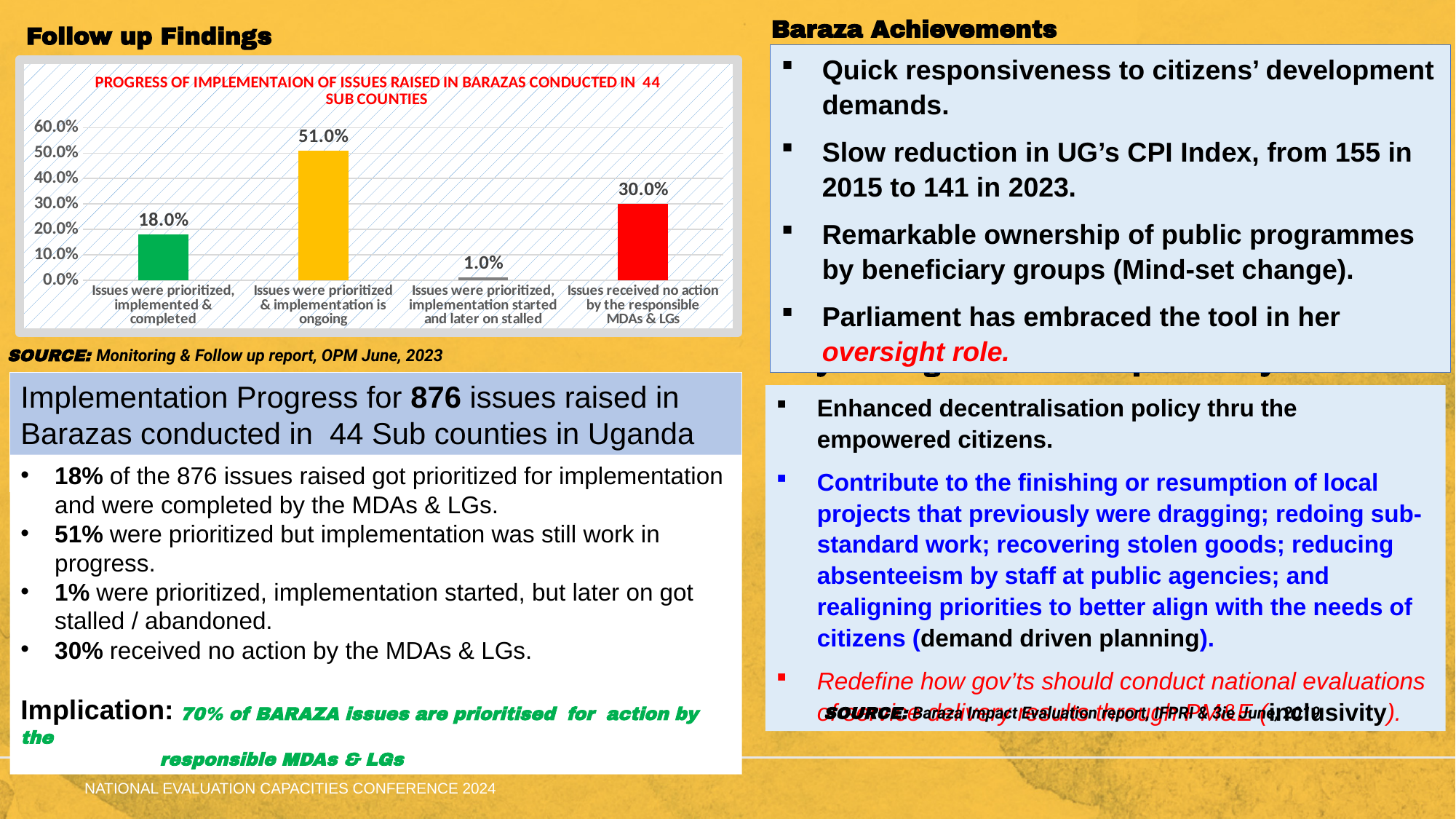

Baraza Achievements
Follow up Findings
Quick responsiveness to citizens’ development demands.
Slow reduction in UG’s CPI Index, from 155 in 2015 to 141 in 2023.
Remarkable ownership of public programmes by beneficiary groups (Mind-set change).
Parliament has embraced the tool in her oversight role.

### Chart: PROGRESS OF IMPLEMENTAION OF ISSUES RAISED IN BARAZAS CONDUCTED IN  44 SUB COUNTIES

| Category |  |
|---|---|
| Issues were prioritized, implemented & completed | 0.18 |
| Issues were prioritized & implementation is ongoing | 0.51 |
| Issues were prioritized, implementation started and later on stalled | 0.01 |
| Issues received no action by the responsible MDAs & LGs | 0.3 |
SOURCE: Monitoring & Follow up report, OPM June, 2023
Key Messages from the Impact Study
Implementation Progress for 876 issues raised in Barazas conducted in  44 Sub counties in Uganda (FY2022/23)
Enhanced decentralisation policy thru the empowered citizens.
Contribute to the finishing or resumption of local projects that previously were dragging; redoing sub-standard work; recovering stolen goods; reducing absenteeism by staff at public agencies; and realigning priorities to better align with the needs of citizens (demand driven planning).
Redefine how gov’ts should conduct national evaluations of service delivery results through PM&E (inclusivity).
18% of the 876 issues raised got prioritized for implementation and were completed by the MDAs & LGs.
51% were prioritized but implementation was still work in progress.
1% were prioritized, implementation started, but later on got stalled / abandoned.
30% received no action by the MDAs & LGs.

Implication: 70% of BARAZA issues are prioritised  for  action by  the
	     responsible MDAs & LGs
SOURCE: Baraza Impact Evaluation report, IFPRI & 3ie June, 2019